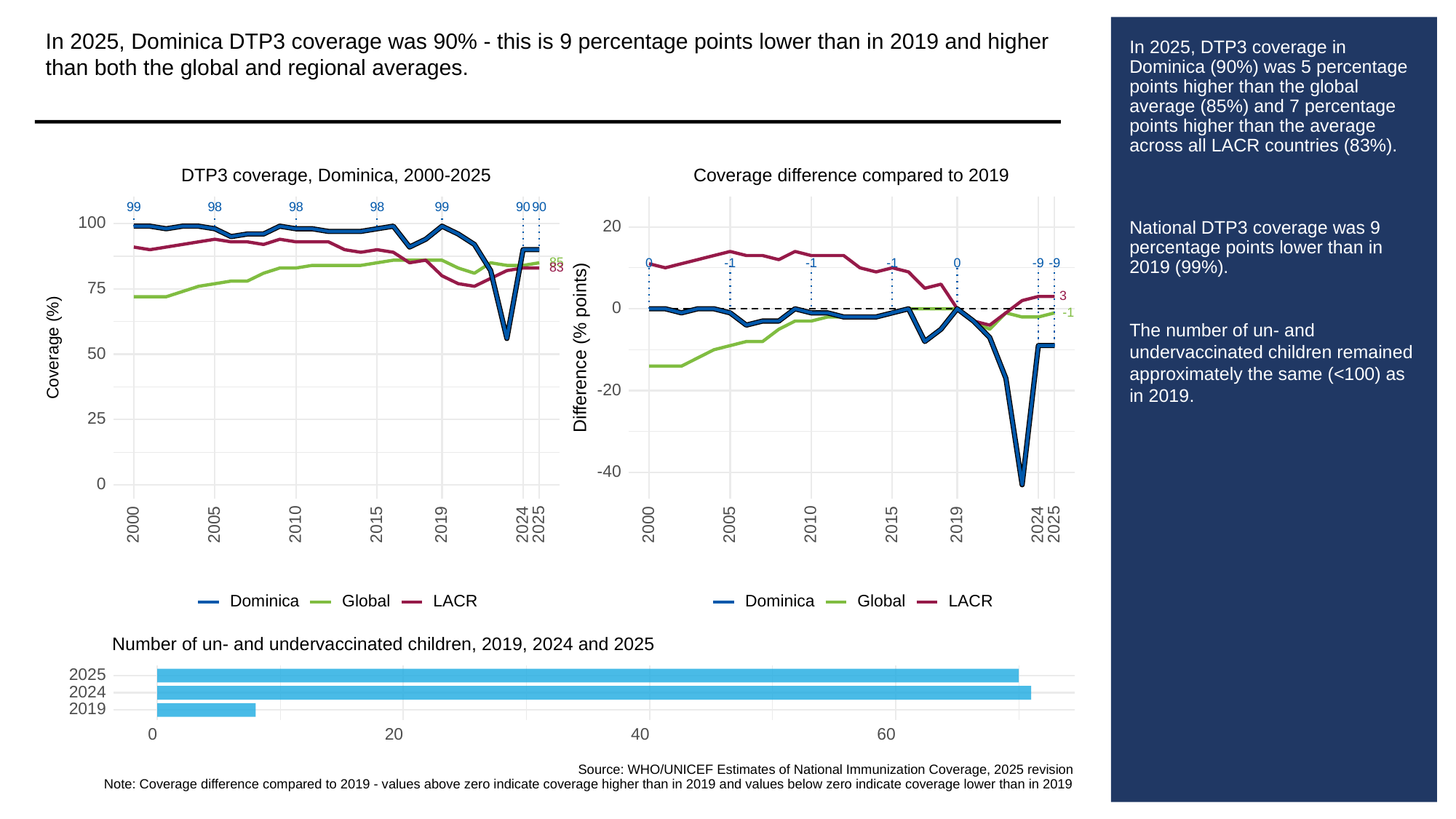

In 2025, Dominica DTP3 coverage was 90% - this is 9 percentage points lower than in 2019 and higher than both the global and regional averages.
# In 2025, DTP3 coverage in Dominica (90%) was 5 percentage points higher than the global average (85%) and 7 percentage points higher than the average across all LACR countries (83%).

National DTP3 coverage was 9 percentage points lower than in 2019 (99%).

The number of un- and undervaccinated children remained approximately the same (<100) as in 2019.

Coverage difference compared to 2019
DTP3 coverage, Dominica, 2000-2025

99
98
98
98
99
90
90
100

20

85
0
0
-9
-9
-1
-1
-1

83

75

3
0
-1

Difference (% points)
Coverage (%)
50

-20

25

-40

0

2000
2005
2010
2015
2019
2024
2025
2000
2005
2010
2015
2019
2024
2025
Global
LACR
Global
LACR
Dominica
Dominica

Number of un- and undervaccinated children, 2019, 2024 and 2025

2025

2024

2019

0
20
40
60
Source: WHO/UNICEF Estimates of National Immunization Coverage, 2025 revision
Note: Coverage difference compared to 2019 - values above zero indicate coverage higher than in 2019 and values below zero indicate coverage lower than in 2019